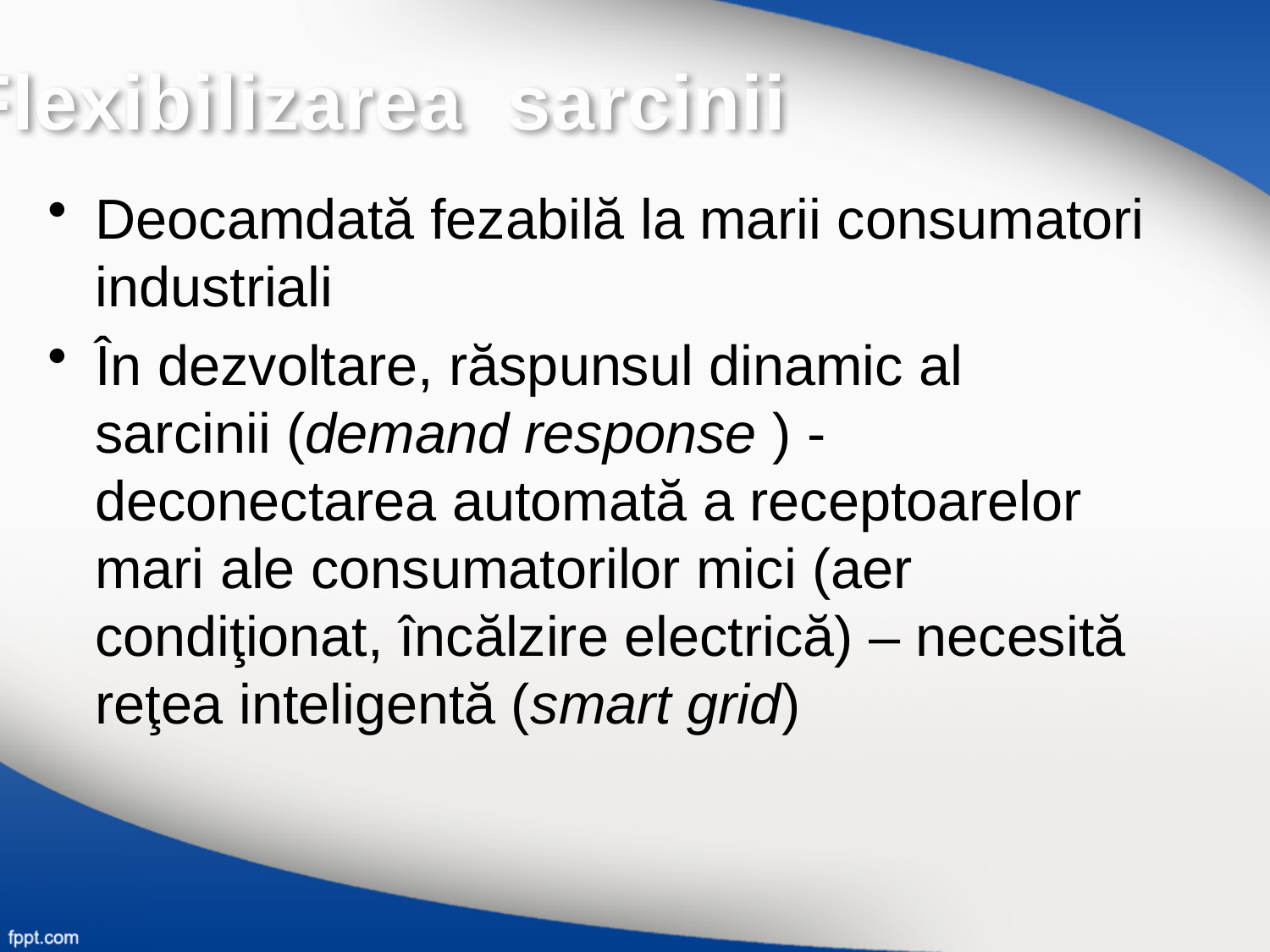

Flexibilizarea  sarcinii
Deocamdată fezabilă la marii consumatori industriali
În dezvoltare, răspunsul dinamic al sarcinii (demand response ) - deconectarea automată a receptoarelor mari ale consumatorilor mici (aer condiţionat, încălzire electrică) – necesită reţea inteligentă (smart grid)